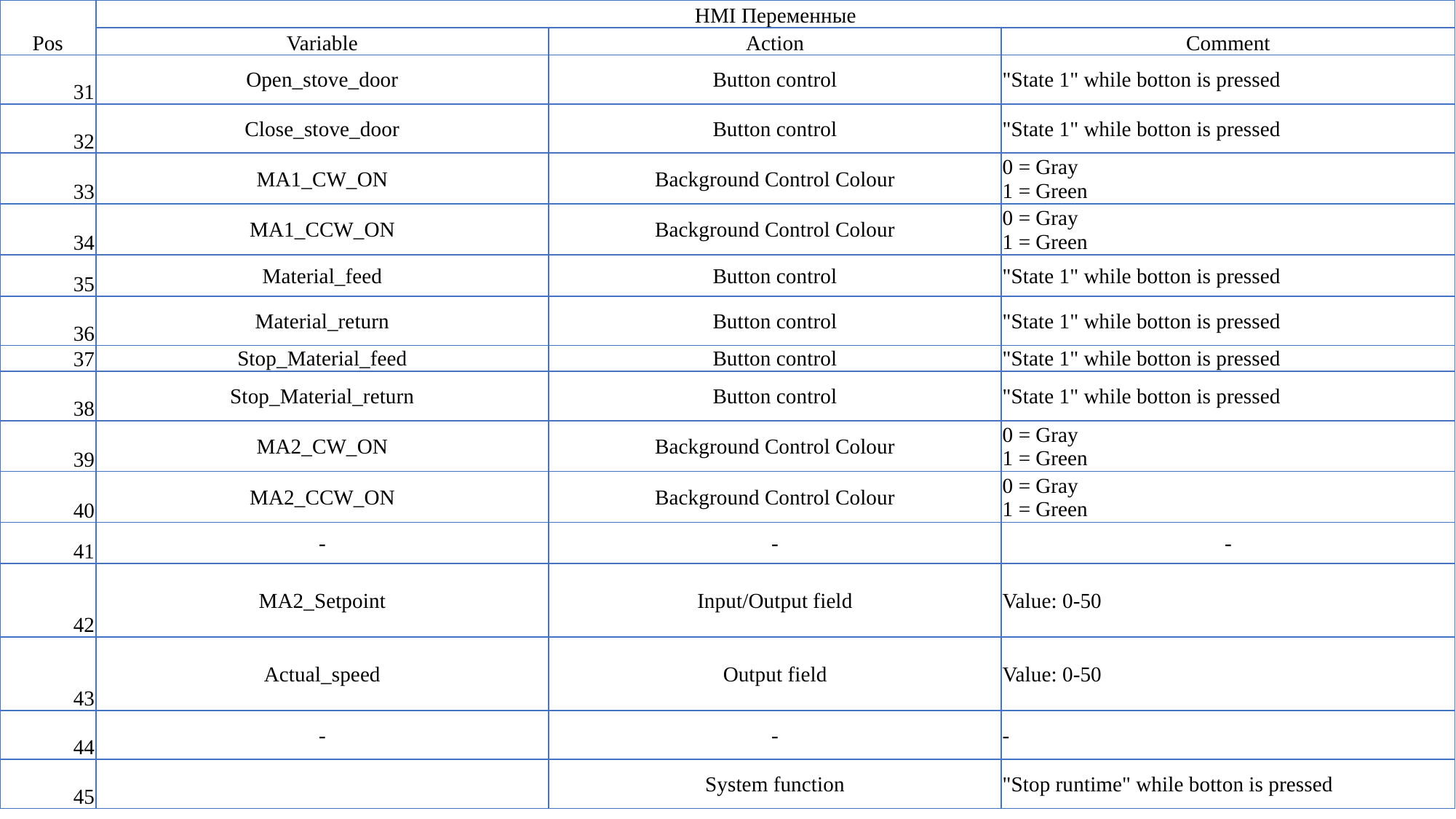

| Pos | HMI Переменные |  |  |
| --- | --- | --- | --- |
|  | Variable | Action | Comment |
| 31 | Open\_stove\_door | Button control | "State 1" while botton is pressed |
| 32 | Close\_stove\_door | Button control | "State 1" while botton is pressed |
| 33 | MA1\_CW\_ON | Background Control Colour | 0 = Gray 1 = Green |
| 34 | MA1\_CCW\_ON | Background Control Colour | 0 = Gray 1 = Green |
| 35 | Material\_feed | Button control | "State 1" while botton is pressed |
| 36 | Material\_return | Button control | "State 1" while botton is pressed |
| 37 | Stop\_Material\_feed | Button control | "State 1" while botton is pressed |
| 38 | Stop\_Material\_return | Button control | "State 1" while botton is pressed |
| 39 | MA2\_CW\_ON | Background Control Colour | 0 = Gray 1 = Green |
| 40 | MA2\_CCW\_ON | Background Control Colour | 0 = Gray 1 = Green |
| 41 | - | - | - |
| 42 | MA2\_Setpoint | Input/Output field | Value: 0-50 |
| 43 | Actual\_speed | Output field | Value: 0-50 |
| 44 | - | - | - |
| 45 |  | System function | "Stop runtime" while botton is pressed |
#